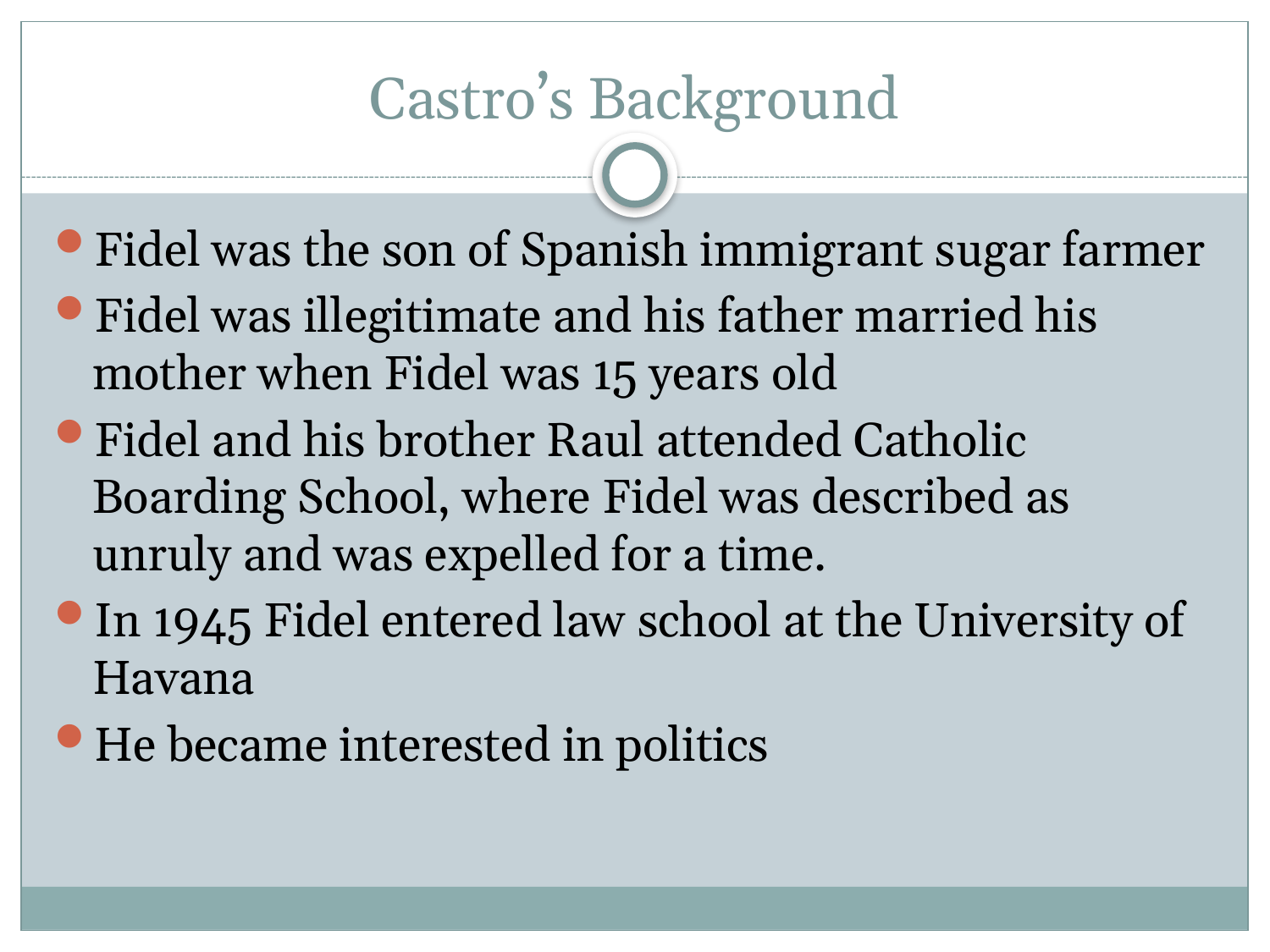

# Castro’s Background
Fidel was the son of Spanish immigrant sugar farmer
Fidel was illegitimate and his father married his mother when Fidel was 15 years old
Fidel and his brother Raul attended Catholic Boarding School, where Fidel was described as unruly and was expelled for a time.
In 1945 Fidel entered law school at the University of Havana
He became interested in politics